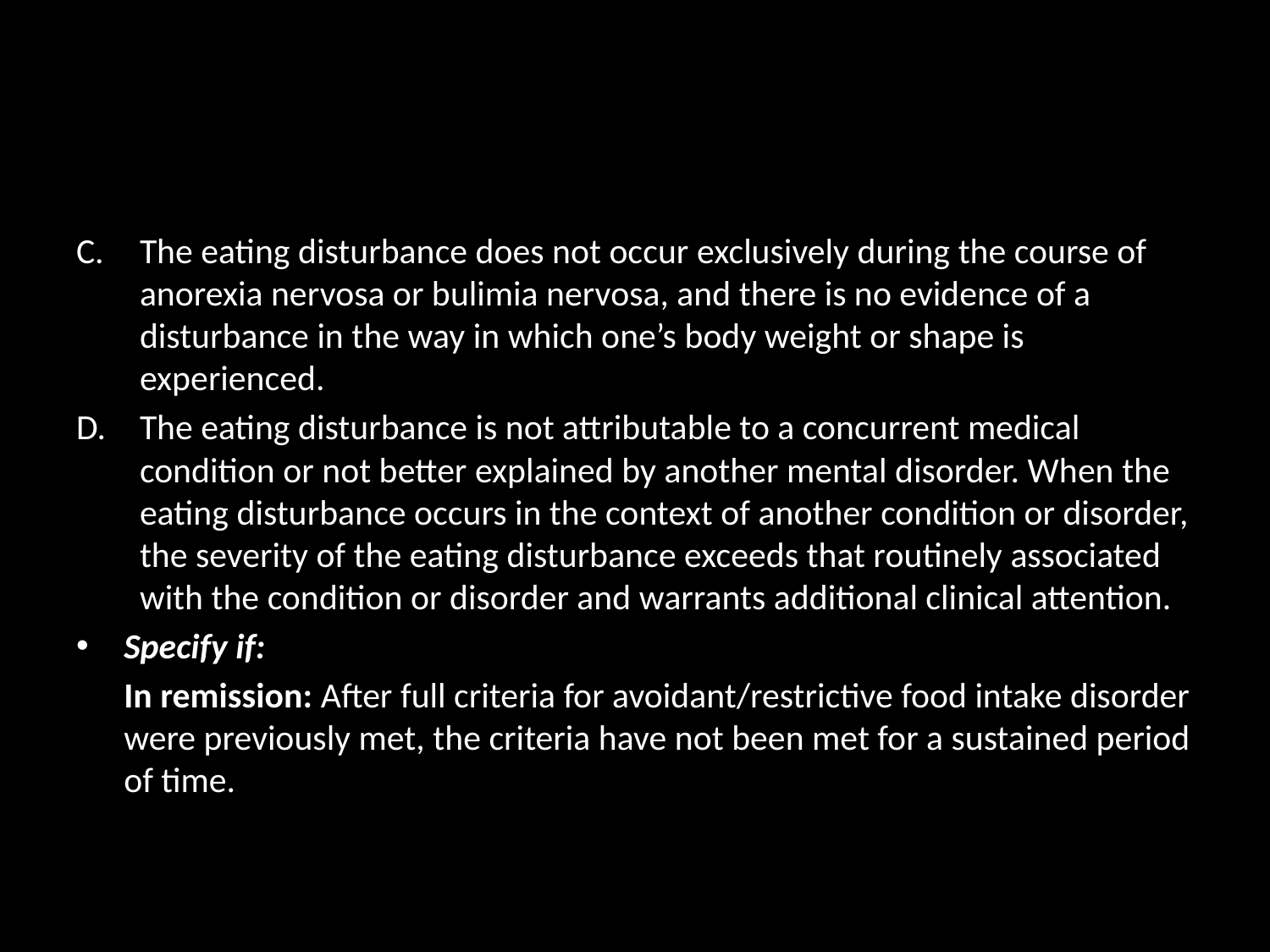

#
The eating disturbance does not occur exclusively during the course of anorexia nervosa or bulimia nervosa, and there is no evidence of a disturbance in the way in which one’s body weight or shape is experienced.
The eating disturbance is not attributable to a concurrent medical condition or not better explained by another mental disorder. When the eating disturbance occurs in the context of another condition or disorder, the severity of the eating disturbance exceeds that routinely associated with the condition or disorder and warrants additional clinical attention.
Specify if:
	In remission: After full criteria for avoidant/restrictive food intake disorder were previously met, the criteria have not been met for a sustained period of time.